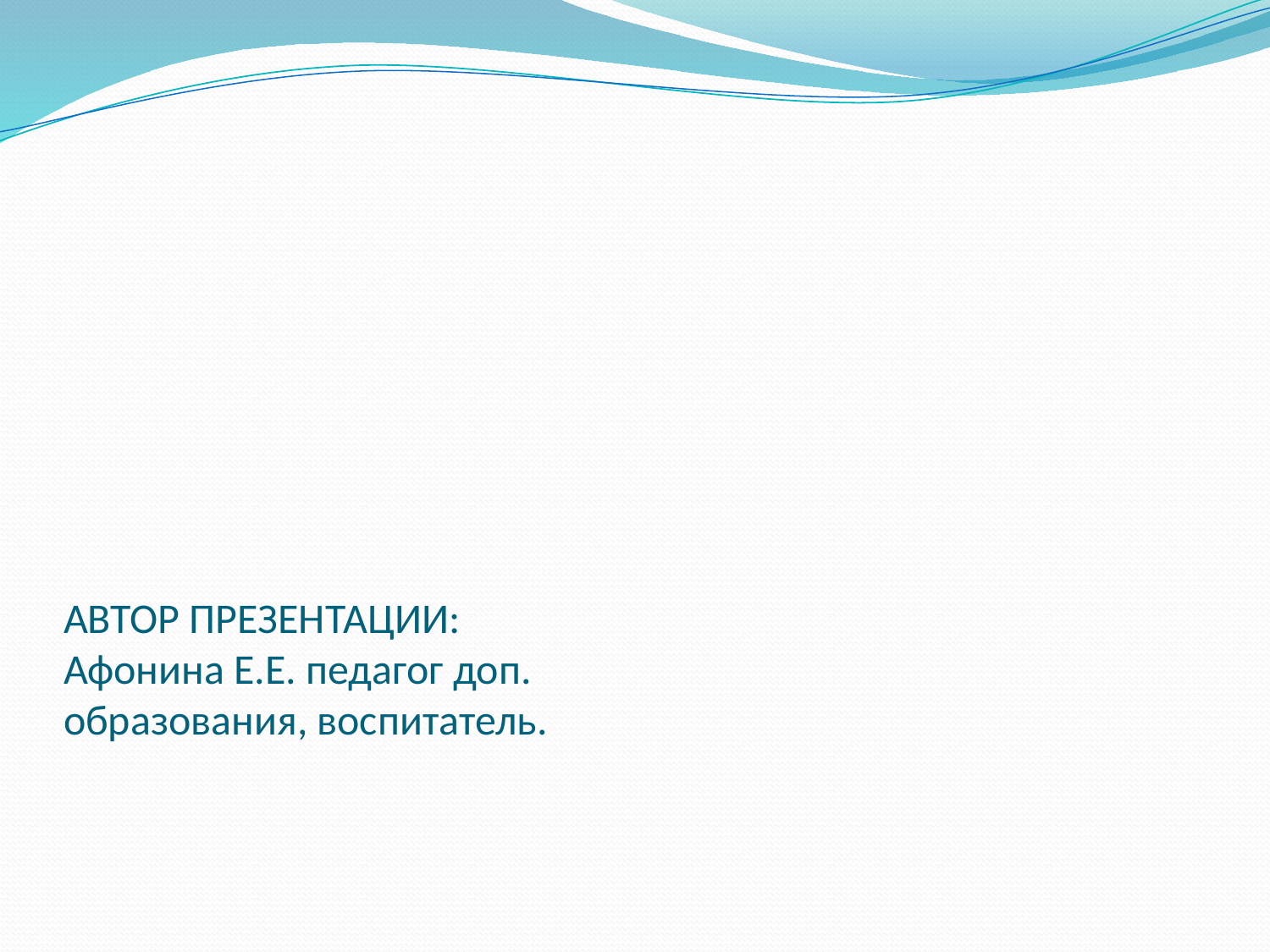

# АВТОР ПРЕЗЕНТАЦИИ: Афонина Е.Е. педагог доп. образования, воспитатель.